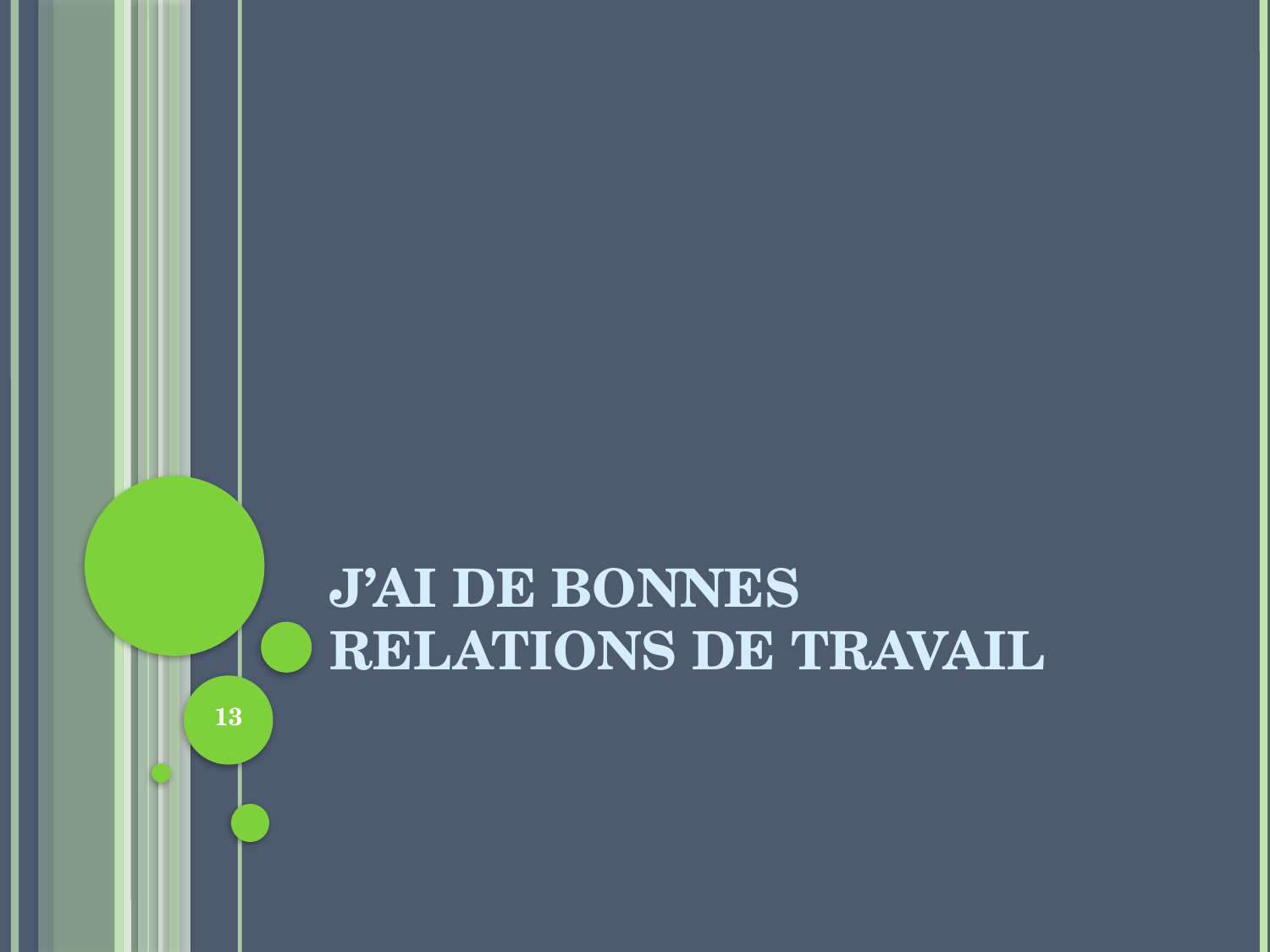

# J’ai de bonnes relations de travail
13